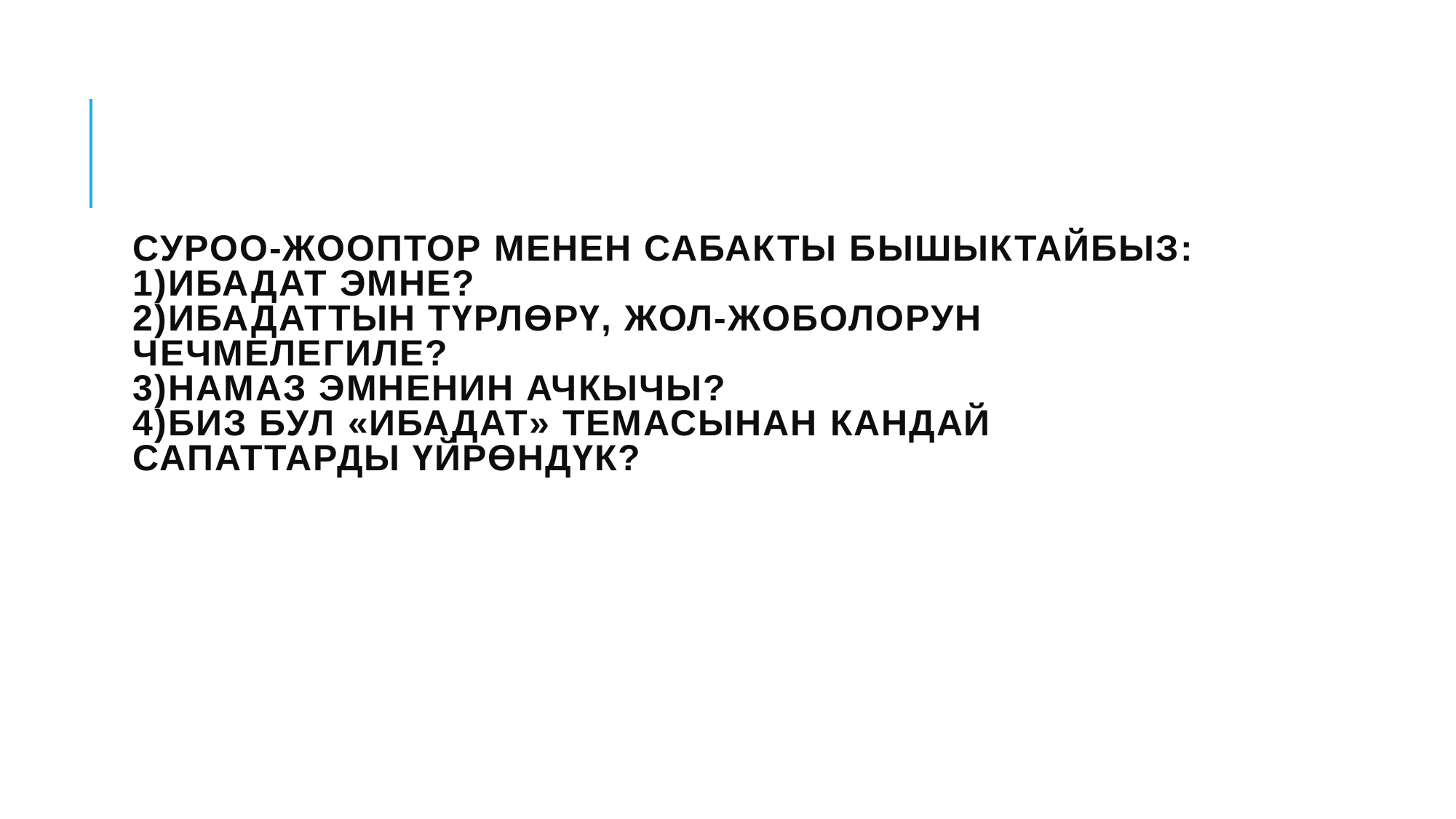

# СУРОО-ЖООПТОР МЕНЕН САБАКТЫ БЫШЫКТАЙБЫЗ: 1)Ибадат эмне? 2)Ибадаттын тҮрлӨрҮ, жол-жоболорун чечмелегиле? 3)НАМАЗ ЭМНЕНИН АЧКЫЧЫ? 4)биз бул «ибадат» темасынан кандай сапаттарды үйрөндүк?